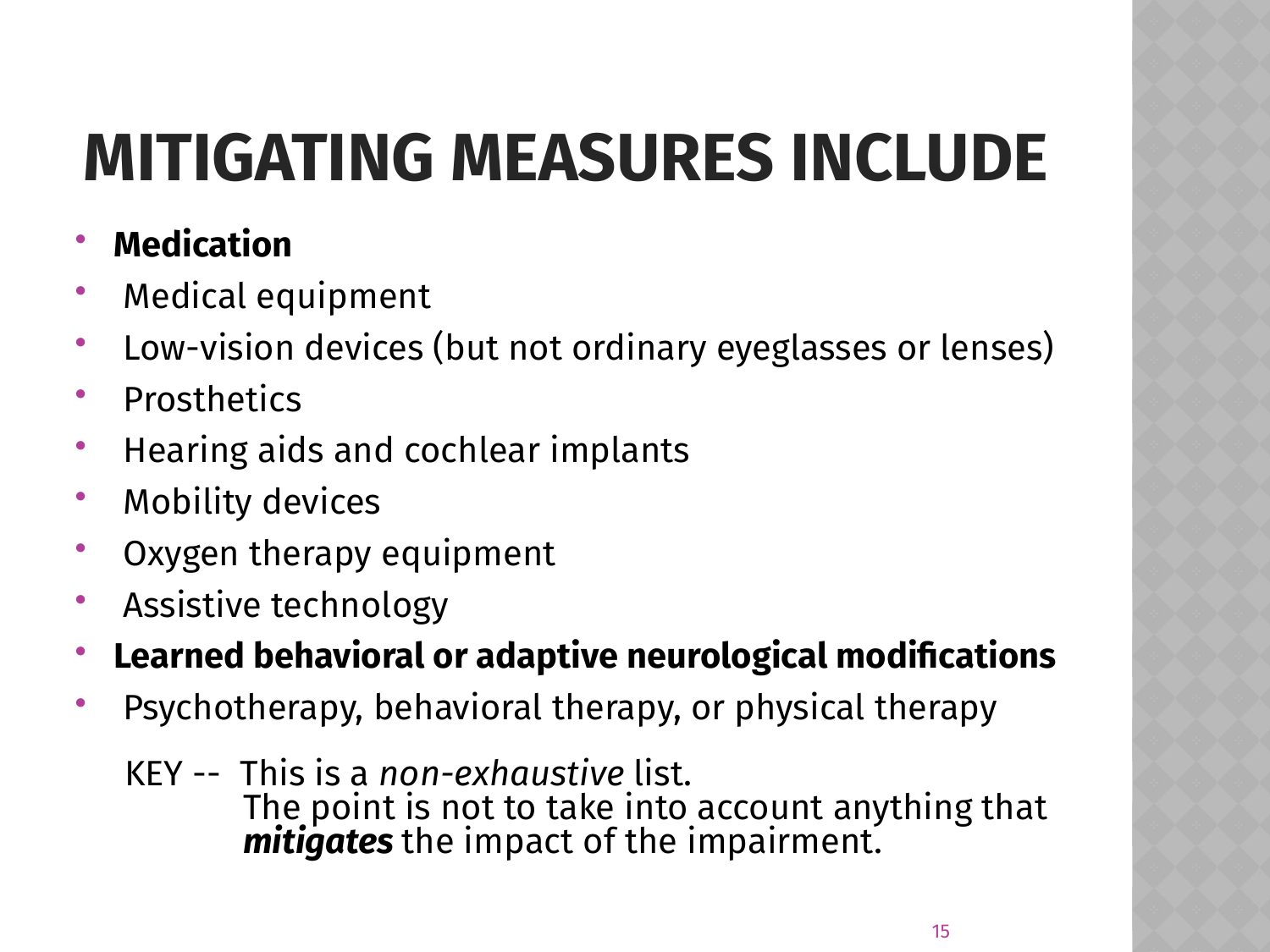

# mitigating measures include
Medication
 Medical equipment
 Low-vision devices (but not ordinary eyeglasses or lenses)
 Prosthetics
 Hearing aids and cochlear implants
 Mobility devices
 Oxygen therapy equipment
 Assistive technology
Learned behavioral or adaptive neurological modifications
 Psychotherapy, behavioral therapy, or physical therapy
KEY --  This is a non-exhaustive list.
The point is not to take into account anything that mitigates the impact of the impairment.

15